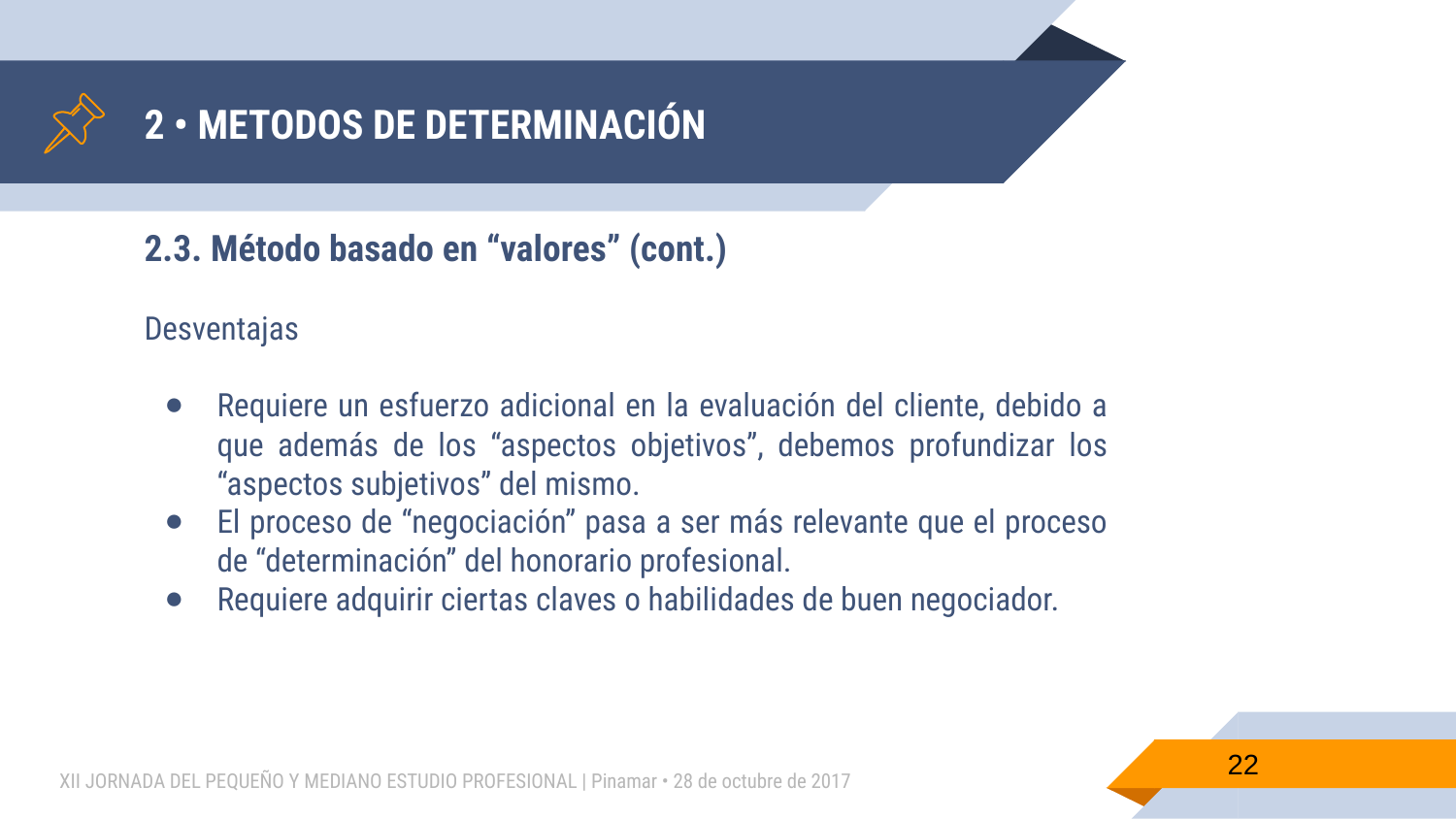

# 2 • METODOS DE DETERMINACIÓN

2.3. Método basado en “valores” (cont.)

Desventajas

Requiere un esfuerzo adicional en la evaluación del cliente, debido a que además de los “aspectos objetivos”, debemos profundizar los “aspectos subjetivos” del mismo.
El proceso de “negociación” pasa a ser más relevante que el proceso de “determinación” del honorario profesional.
Requiere adquirir ciertas claves o habilidades de buen negociador.
22